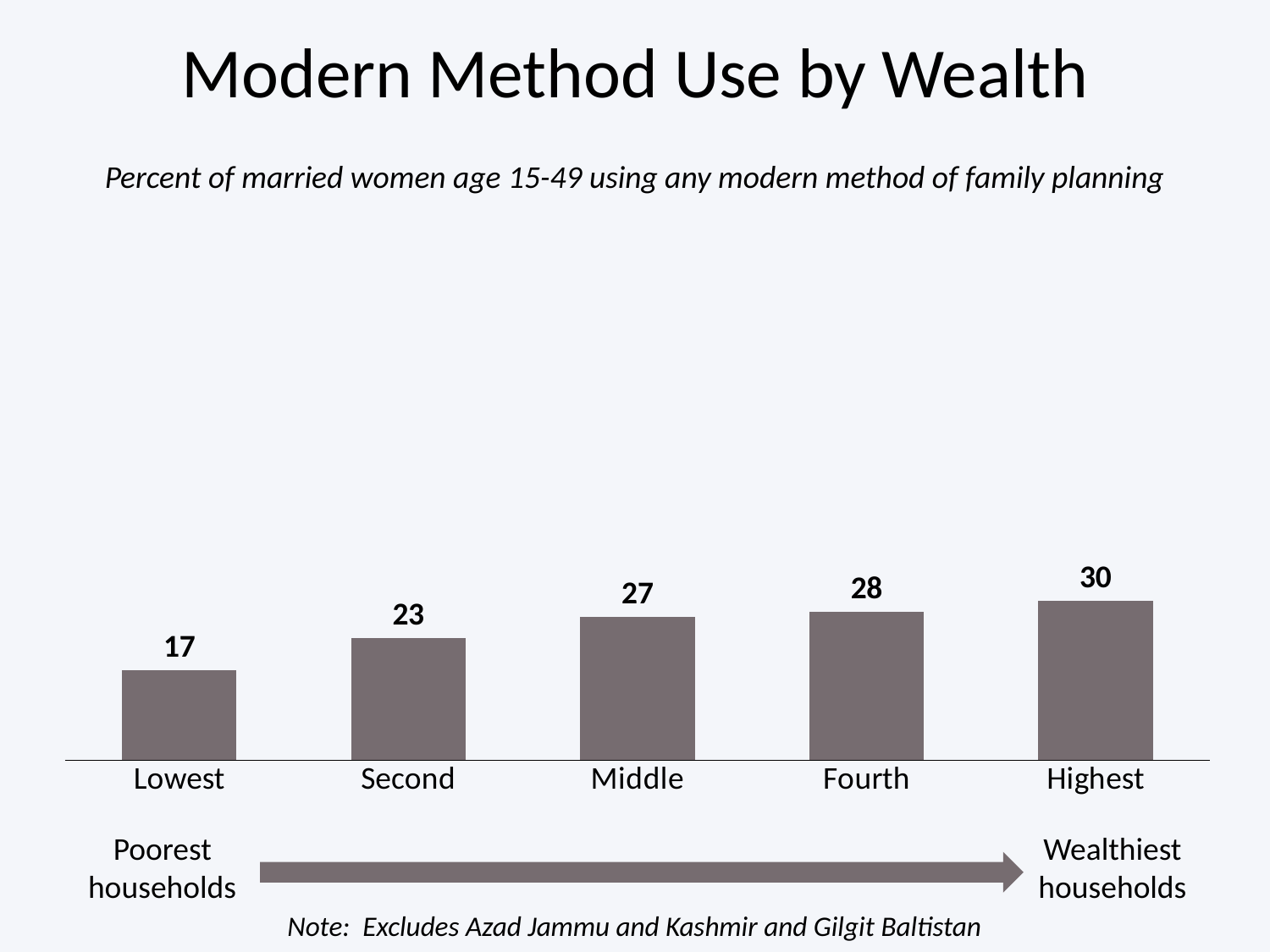

# Modern Method Use by Wealth
Percent of married women age 15-49 using any modern method of family planning

### Chart

| Category | Series 1 |
|---|---|
| Lowest | 17.0 |
| Second | 23.0 |
| Middle | 27.0 |
| Fourth | 28.0 |
| Highest | 30.0 |
Poorest
households
Wealthiest
households

Note:  Excludes Azad Jammu and Kashmir and Gilgit Baltistan